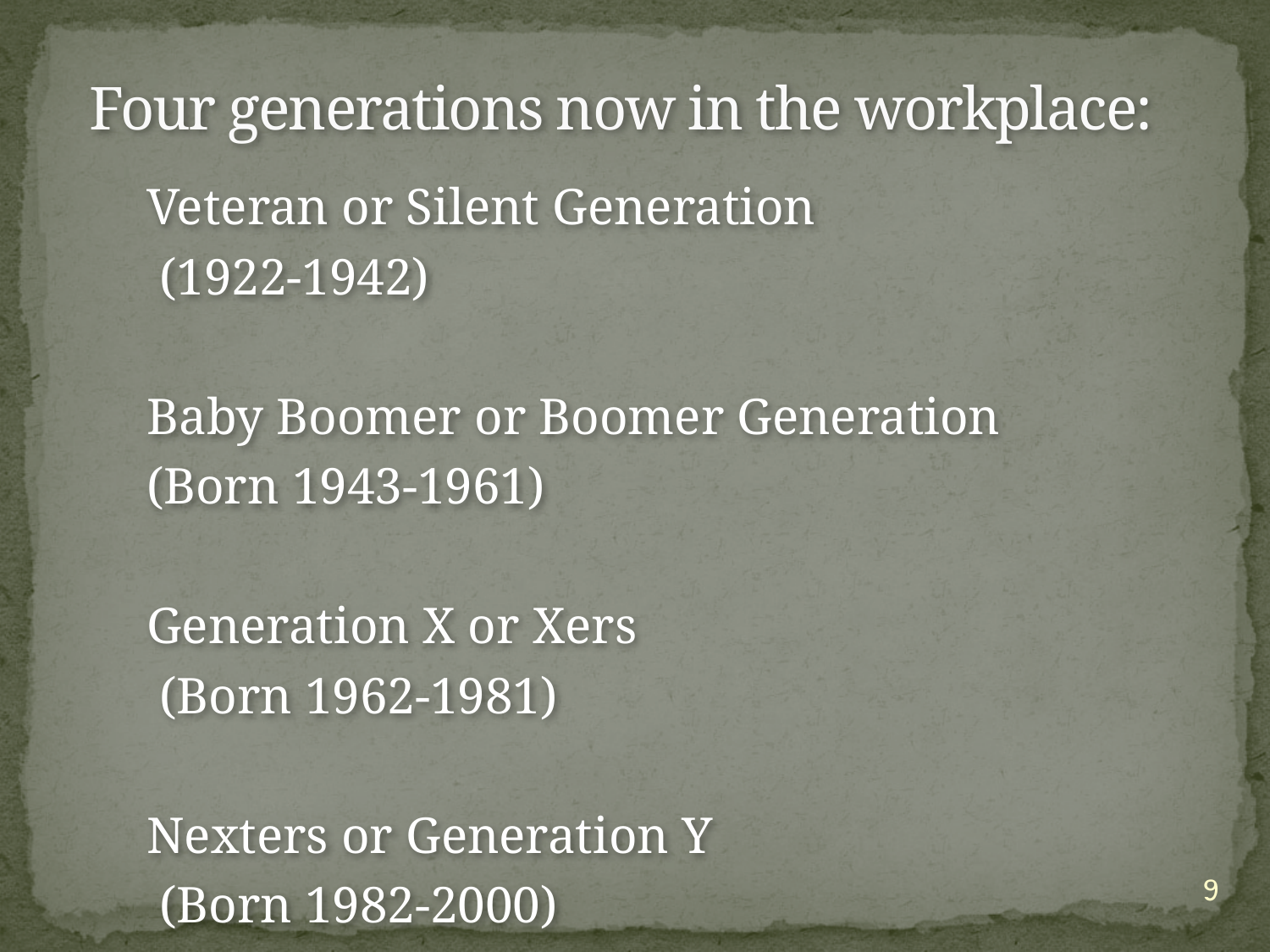

# Four generations now in the workplace:
   Veteran or Silent Generation
    (1922-1942)

   Baby Boomer or Boomer Generation
   (Born 1943-1961)

   Generation X or Xers
    (Born 1962-1981)

   Nexters or Generation Y
    (Born 1982-2000)
9